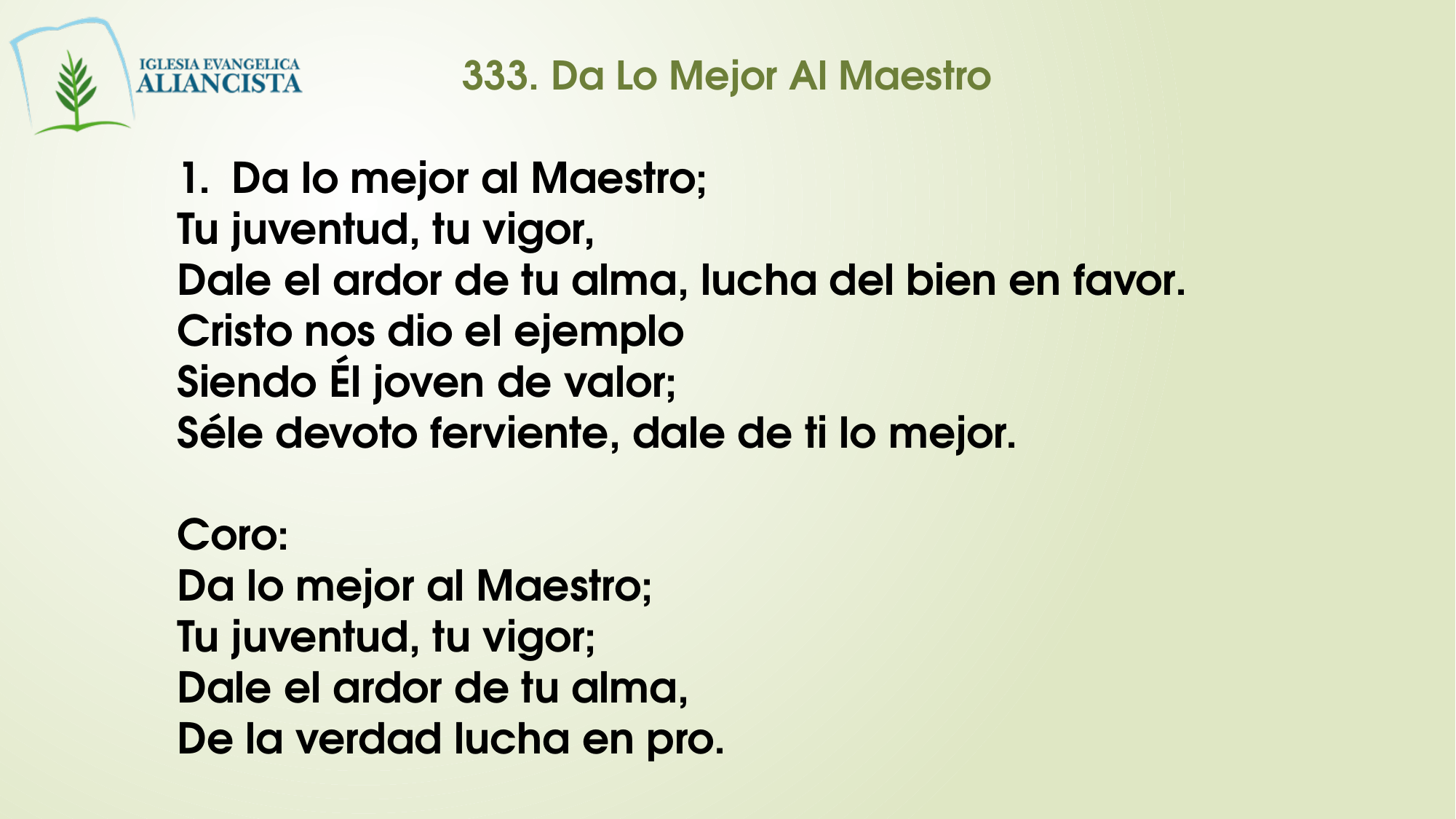

333. Da Lo Mejor Al Maestro
Da lo mejor al Maestro;
Tu juventud, tu vigor,
Dale el ardor de tu alma, lucha del bien en favor.
Cristo nos dio el ejemplo
Siendo Él joven de valor;
Séle devoto ferviente, dale de ti lo mejor.

Coro:
Da lo mejor al Maestro;
Tu juventud, tu vigor;
Dale el ardor de tu alma,
De la verdad lucha en pro.